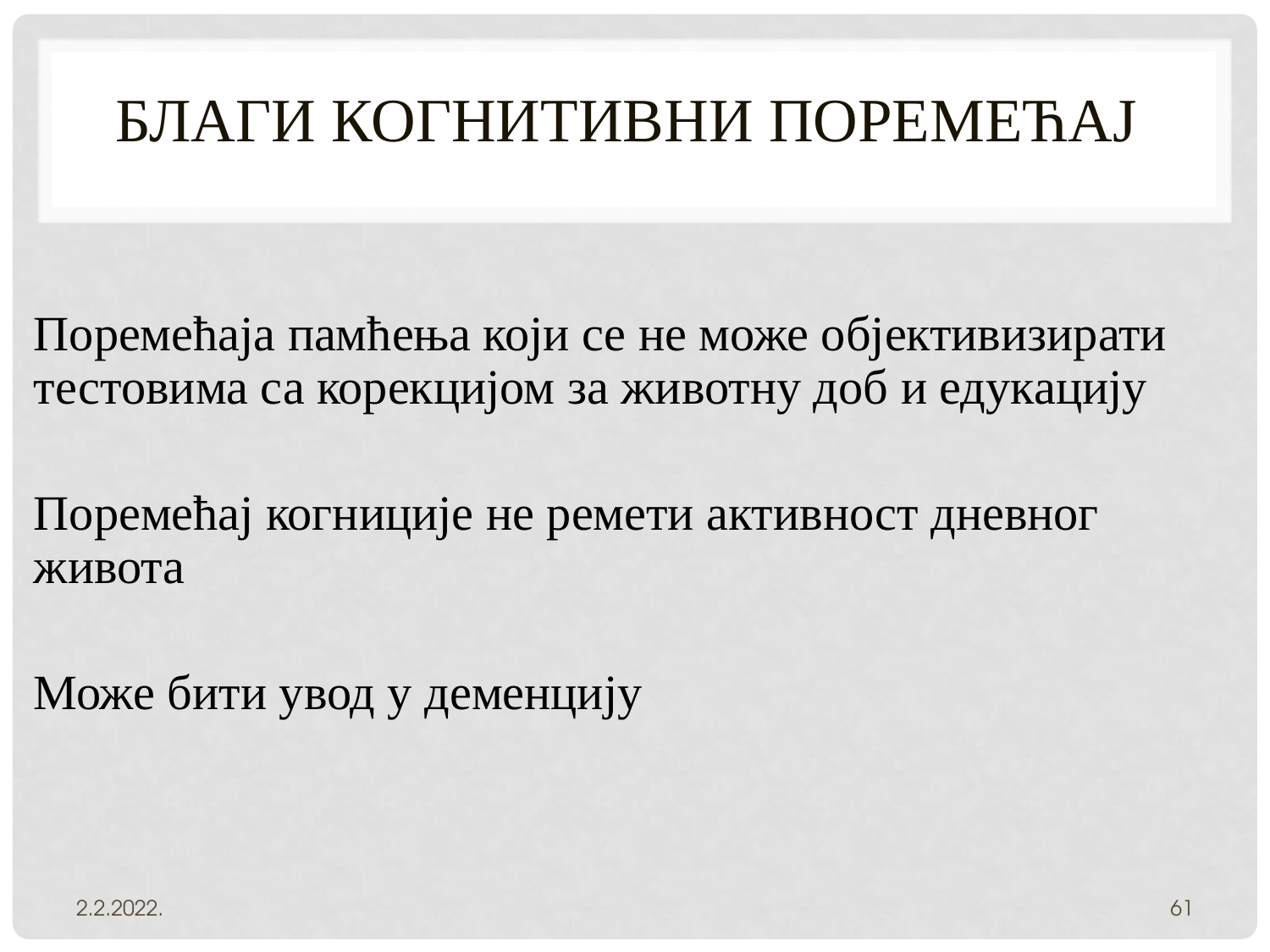

# БЛАГИ КОГНИТИВНИ ПОРЕМЕЋАЈ

Поремећаја памћења који се не може објективизирати тестовима са корекцијом за животну доб и едукацију

Поремећај когниције не ремети активност дневног живота

Може бити увод у деменцију

2.2.2022.
61